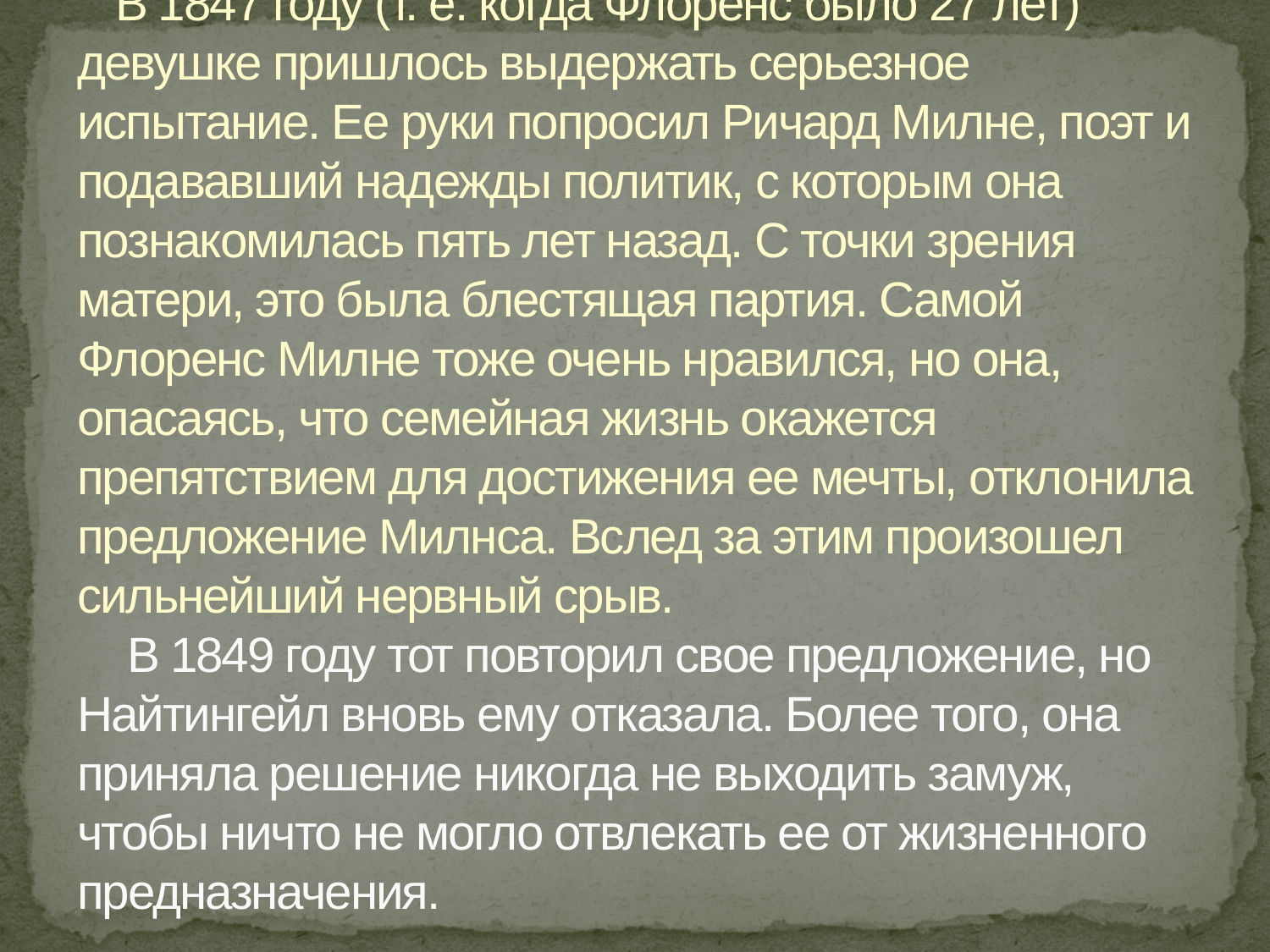

# В 1847 году (т. е. когда Флоренс было 27 лет) девушке пришлось выдержать серьезное испытание. Ее руки попросил Ричард Милне, поэт и подававший надежды политик, с которым она познакомилась пять лет назад. С точки зрения матери, это была блестящая партия. Самой Флоренс Милне тоже очень нравился, но она, опасаясь, что семейная жизнь окажется препятствием для достижения ее мечты, отклонила предложение Милнса. Вслед за этим произошел сильнейший нервный срыв. В 1849 году тот повторил свое предложение, но Найтингейл вновь ему отказала. Более того, она приняла решение никогда не выходить замуж, чтобы ничто не могло отвлекать ее от жизненного предназначения.